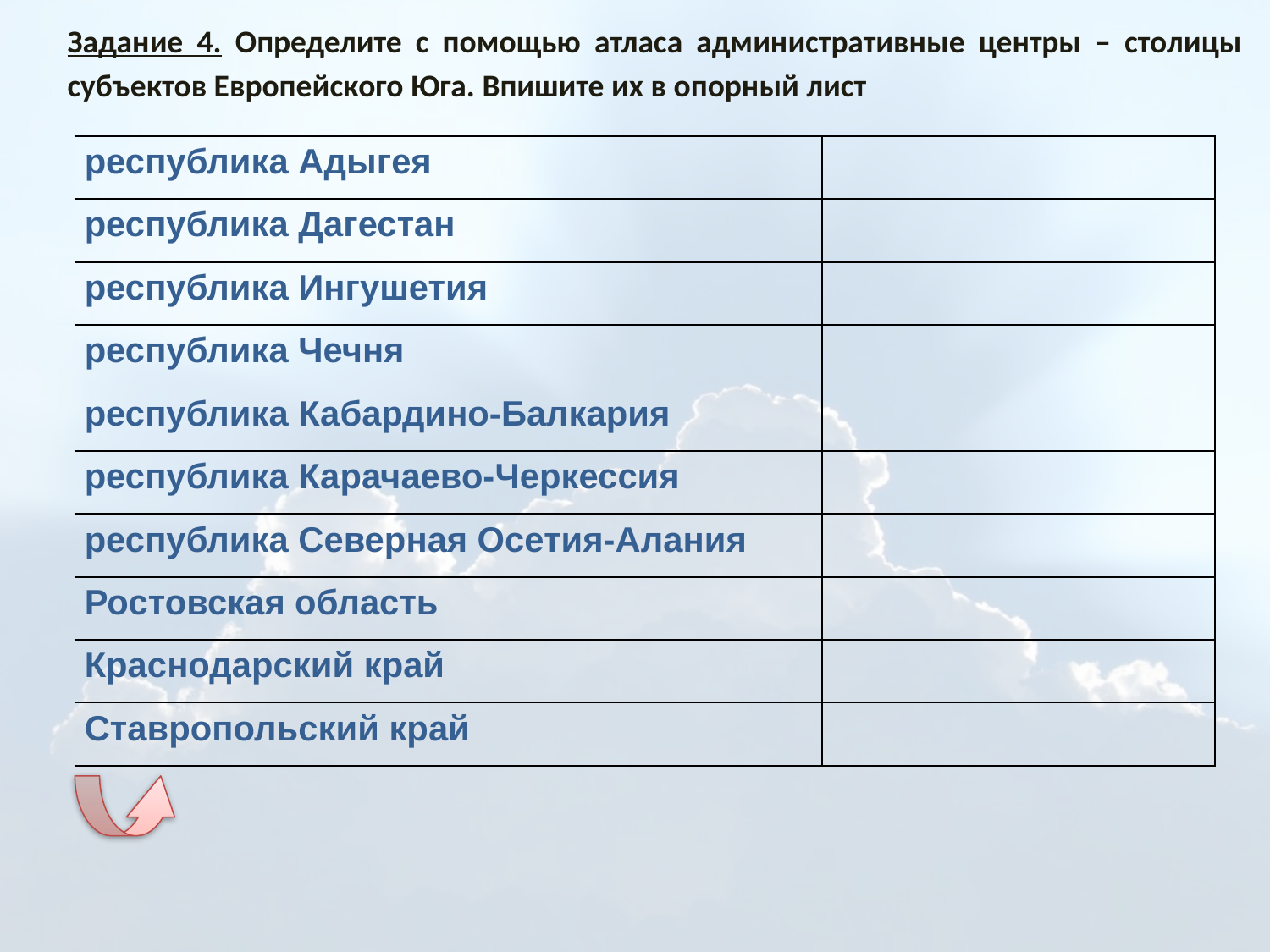

Задание 4. Определите с помощью атласа административные центры – столицы субъектов Европейского Юга. Впишите их в опорный лист
| республика Адыгея |  |
| --- | --- |
| республика Дагестан |  |
| республика Ингушетия |  |
| республика Чечня |  |
| республика Кабардино-Балкария |  |
| республика Карачаево-Черкессия |  |
| республика Северная Осетия-Алания |  |
| Ростовская область |  |
| Краснодарский край |  |
| Ставропольский край |  |